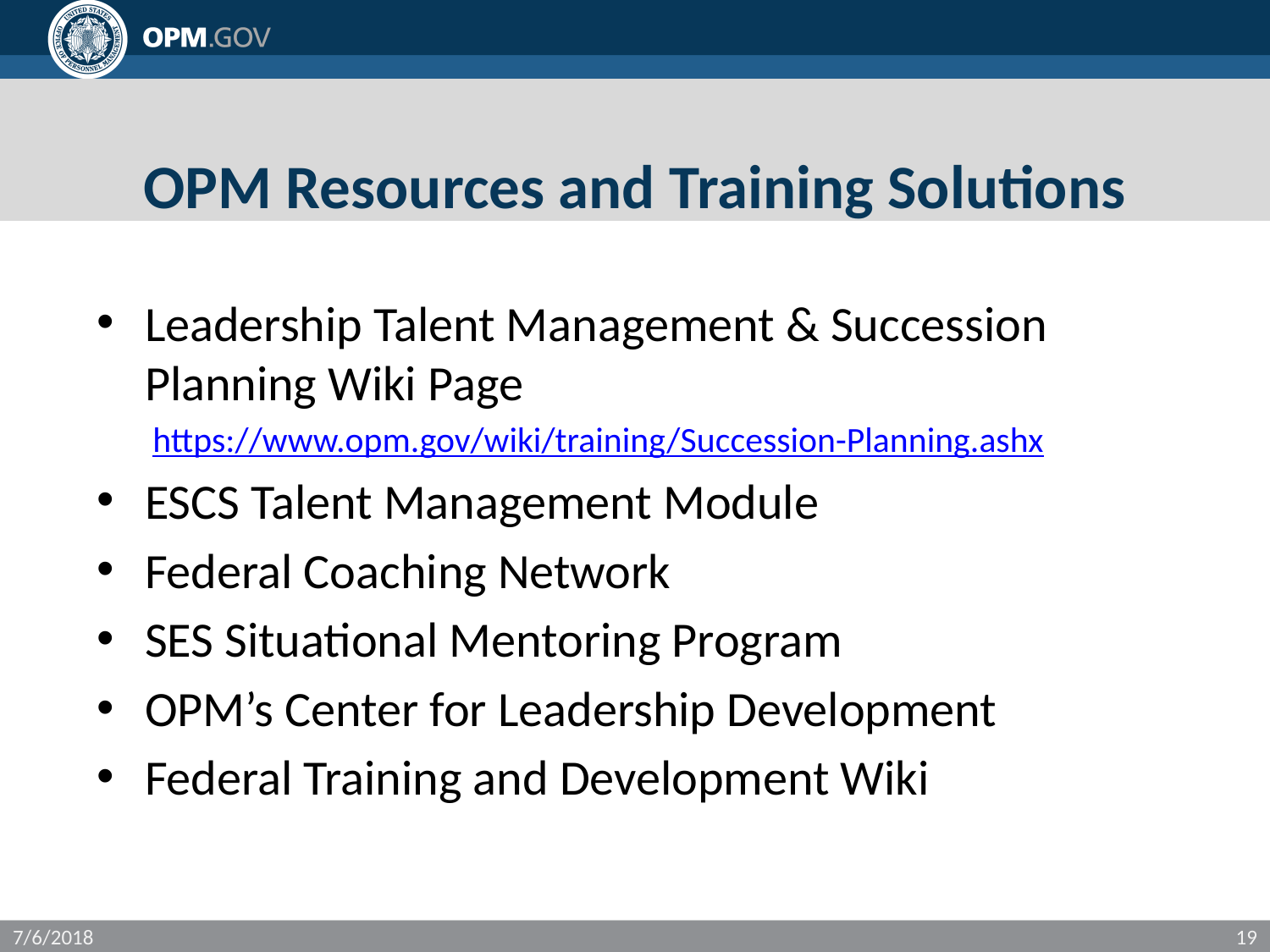

# OPM Resources and Training Solutions
Leadership Talent Management & Succession Planning Wiki Page
https://www.opm.gov/wiki/training/Succession-Planning.ashx
ESCS Talent Management Module
Federal Coaching Network
SES Situational Mentoring Program
OPM’s Center for Leadership Development
Federal Training and Development Wiki
7/6/2018
19